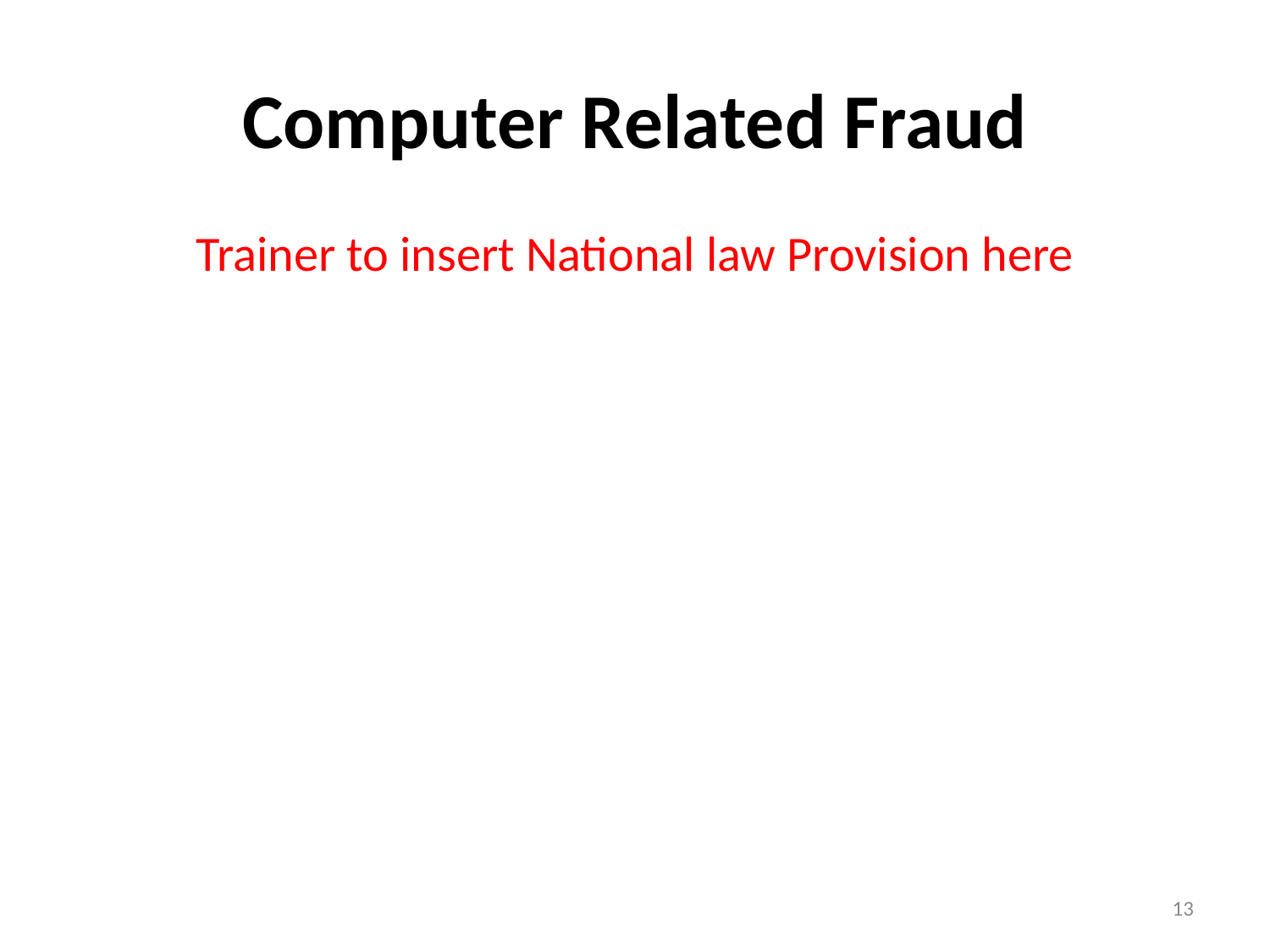

# Computer Related Fraud
Trainer to insert National law Provision here
13